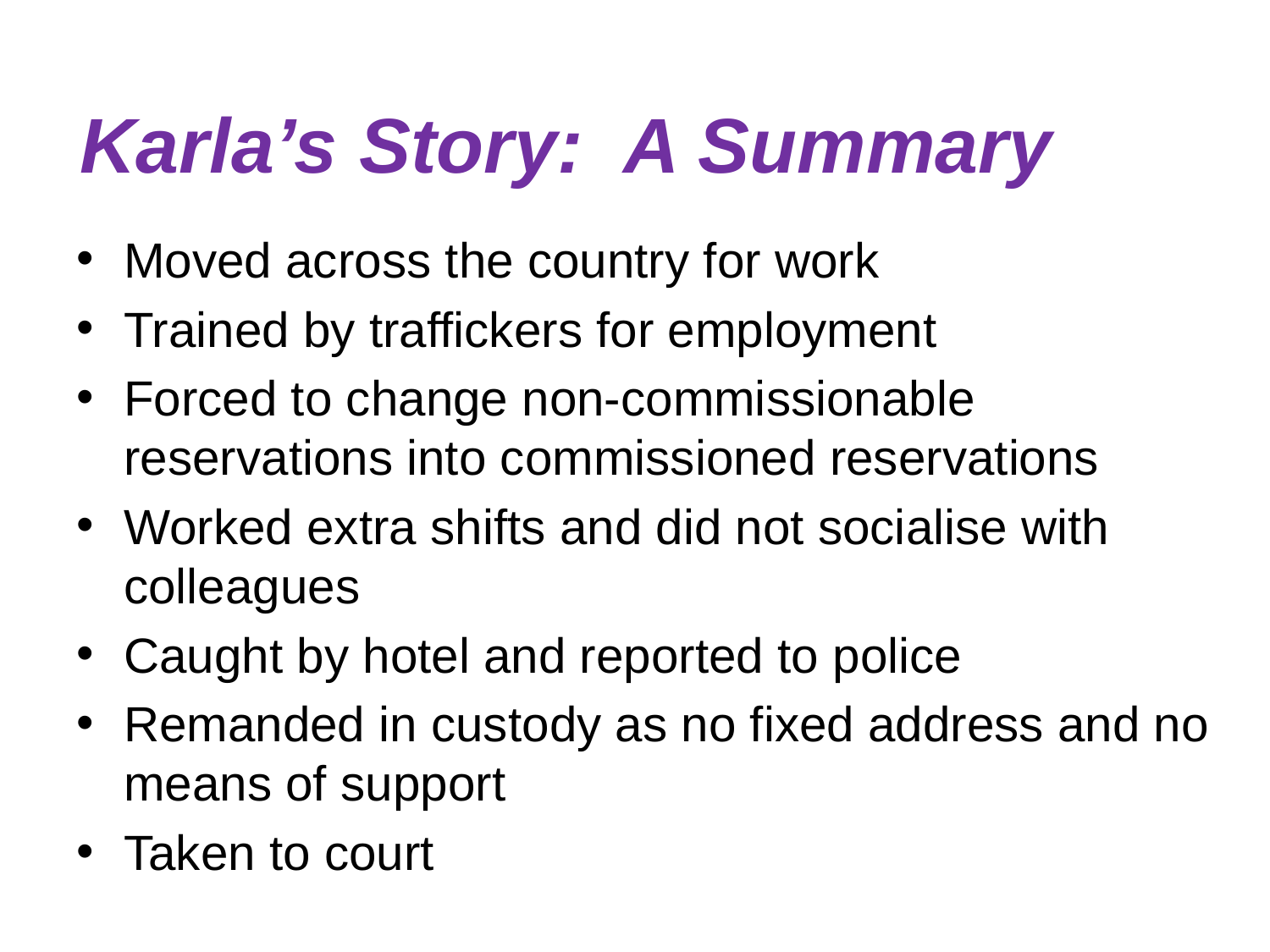

# Karla’s Story:  A Summary
Moved across the country for work
Trained by traffickers for employment
Forced to change non-commissionable reservations into commissioned reservations
Worked extra shifts and did not socialise with colleagues
Caught by hotel and reported to police
Remanded in custody as no fixed address and no means of support
Taken to court